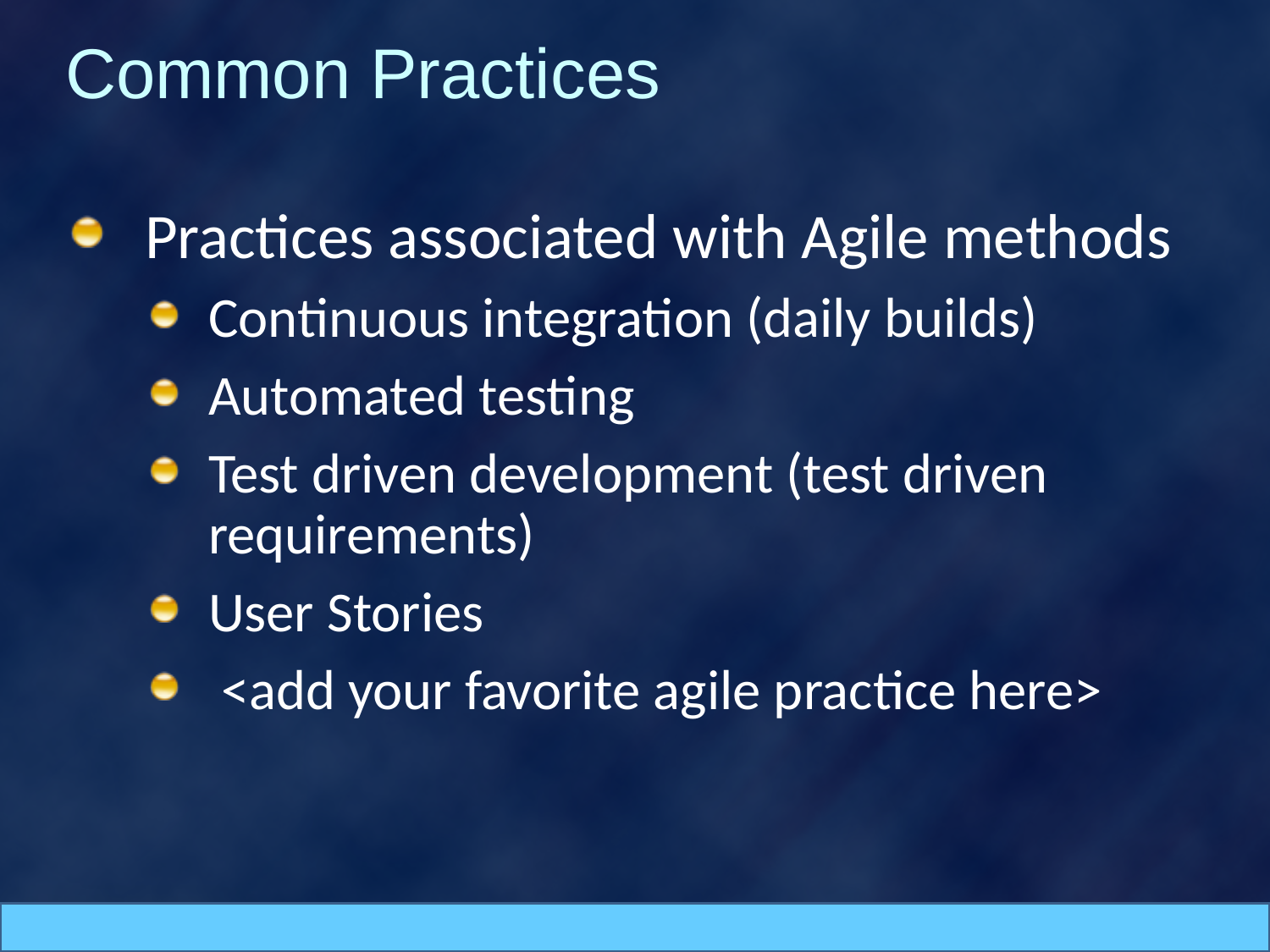

# Common Practices
Practices associated with Agile methods
Continuous integration (daily builds)
Automated testing
Test driven development (test driven requirements)
User Stories
 <add your favorite agile practice here>